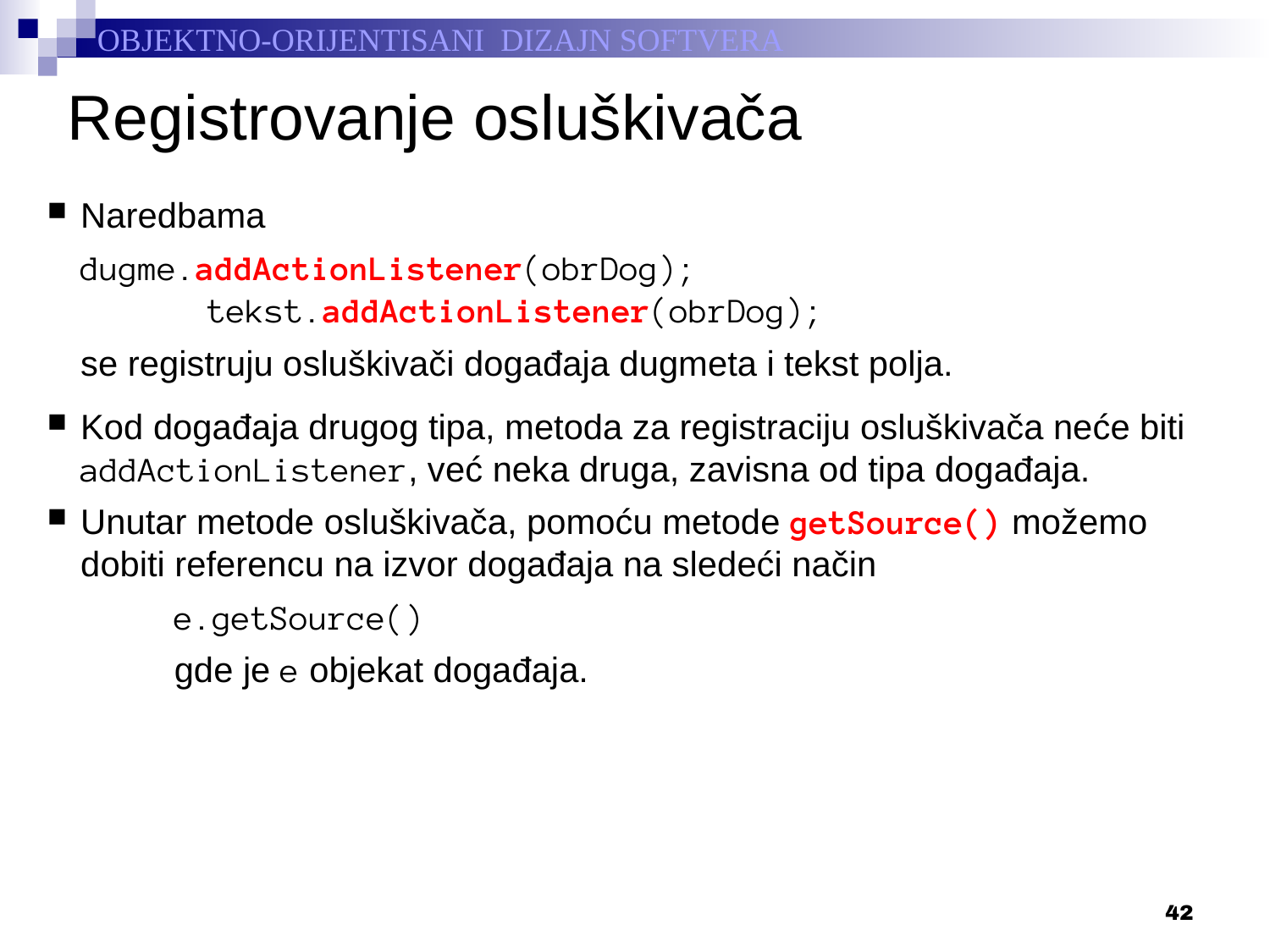

# Registrovanje osluškivača
Naredbama
	dugme.addActionListener(obrDog);
		tekst.addActionListener(obrDog);
	se registruju osluškivači događaja dugmeta i tekst polja.
Kod događaja drugog tipa, metoda za registraciju osluškivača neće biti addActionListener, već neka druga, zavisna od tipa događaja.
Unutar metode osluškivača, pomoću metode getSource() možemo dobiti referencu na izvor događaja na sledeći način
	e.getSource()
	gde je e objekat događaja.
42